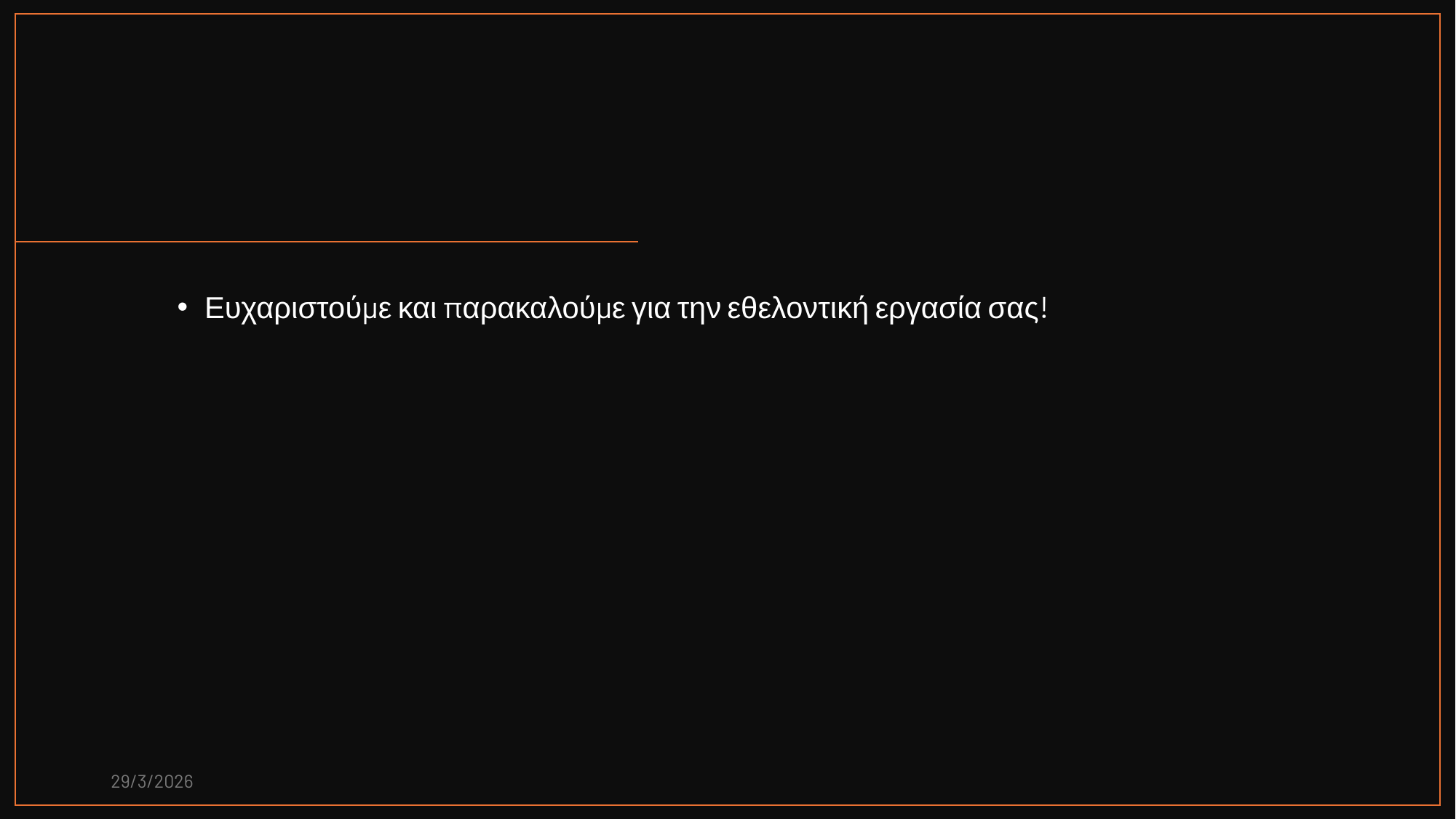

Ευχαριστούμε και παρακαλούμε για την εθελοντική εργασία σας!
29/3/2026
11